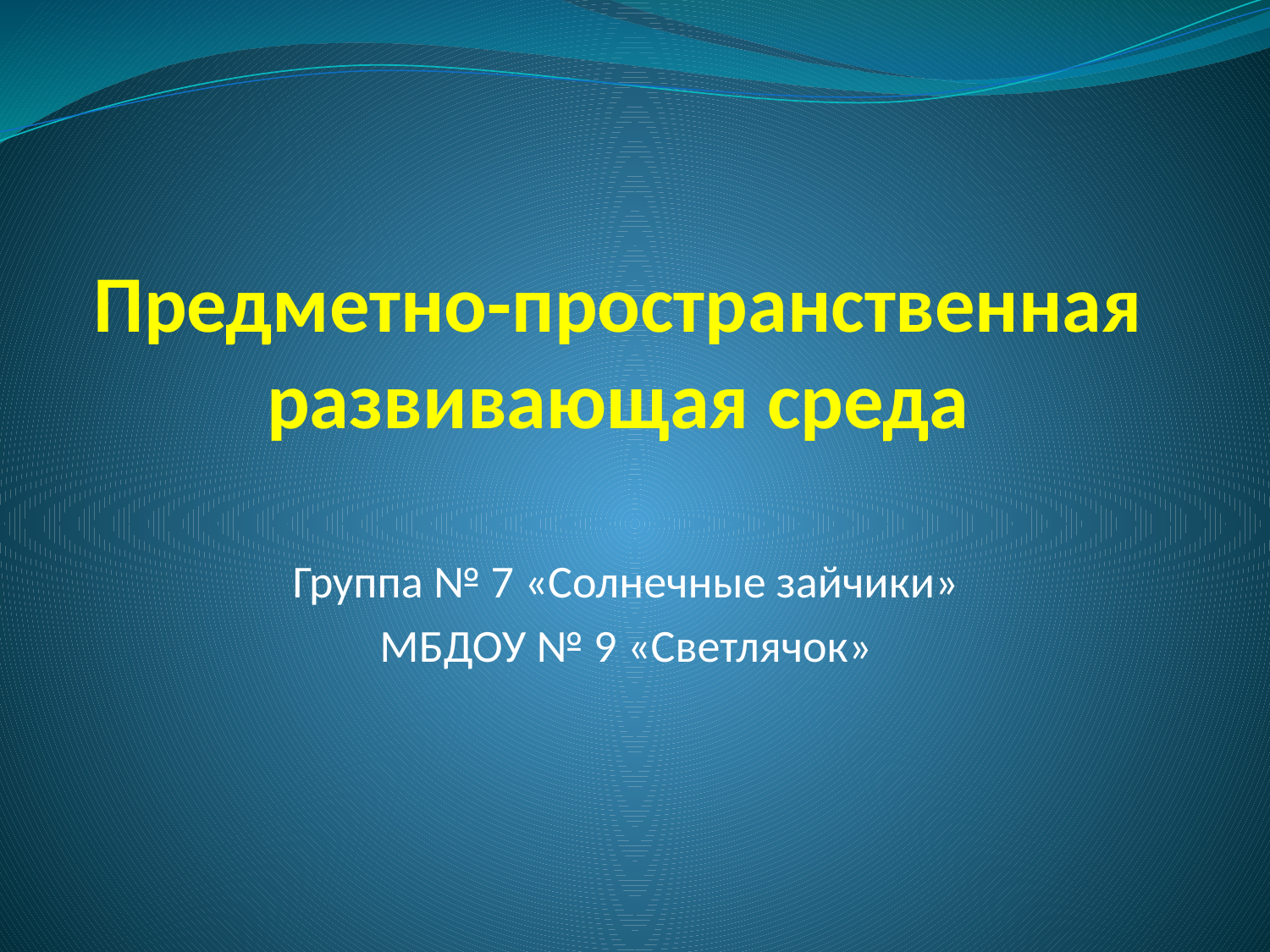

# Предметно-пространственная развивающая среда
Группа № 7 «Солнечные зайчики»
МБДОУ № 9 «Светлячок»